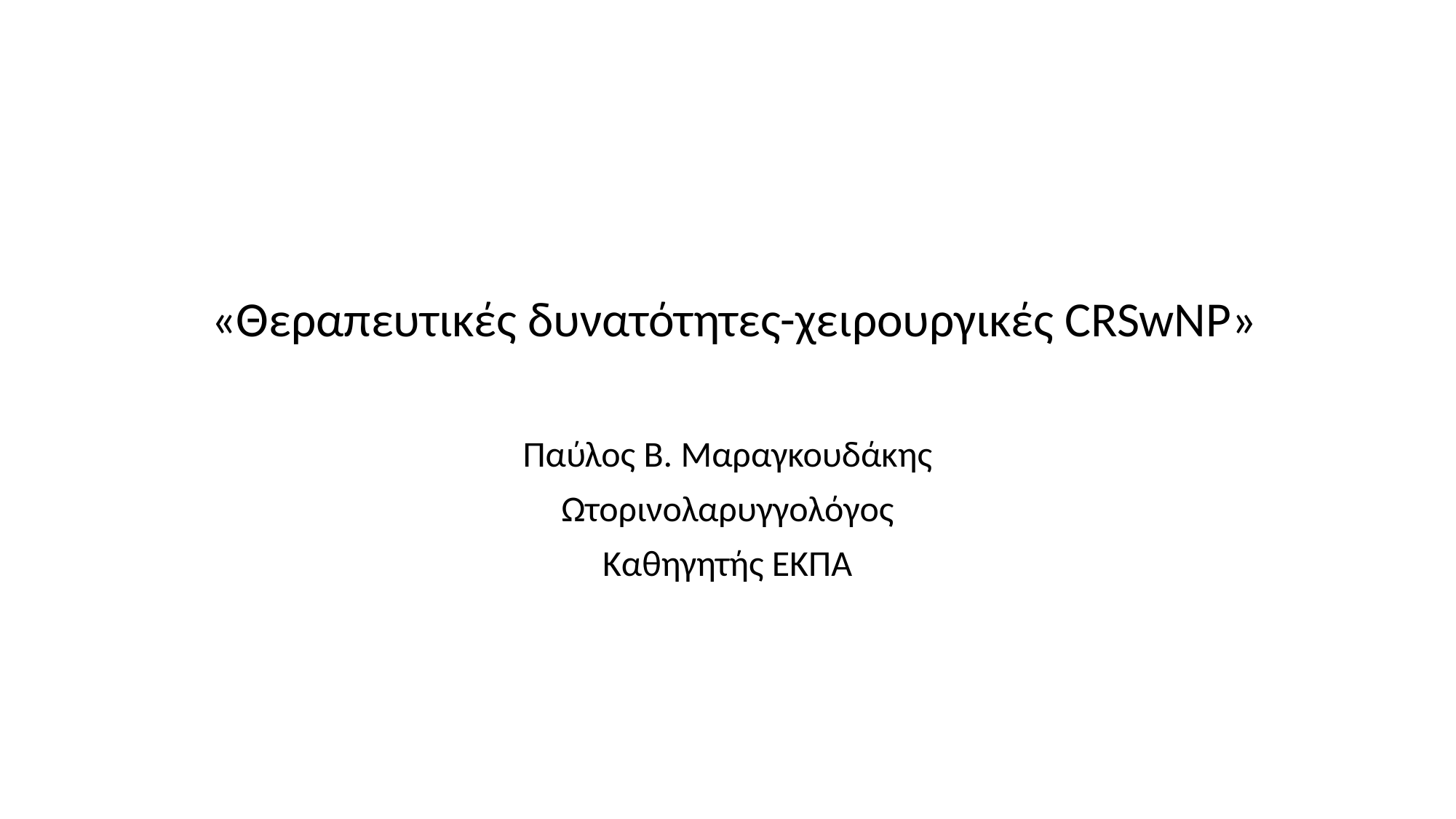

# «Θεραπευτικές δυνατότητες-χειρουργικές CRSwNP»
Παύλος Β. Μαραγκουδάκης
Ωτορινολαρυγγολόγος
Καθηγητής ΕΚΠΑ